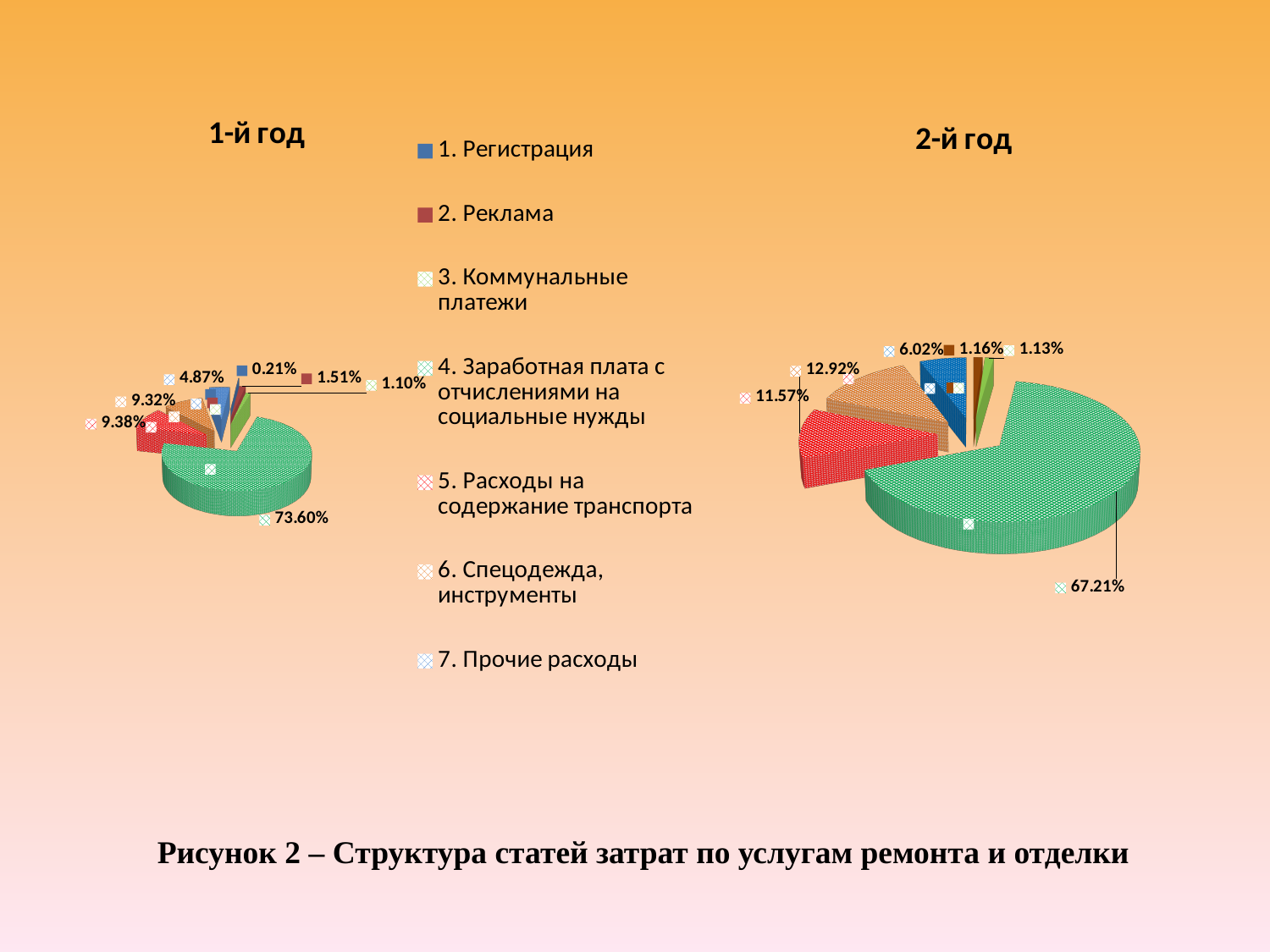

[unsupported chart]

[unsupported chart]

Рисунок 2 – Структура статей затрат по услугам ремонта и отделки